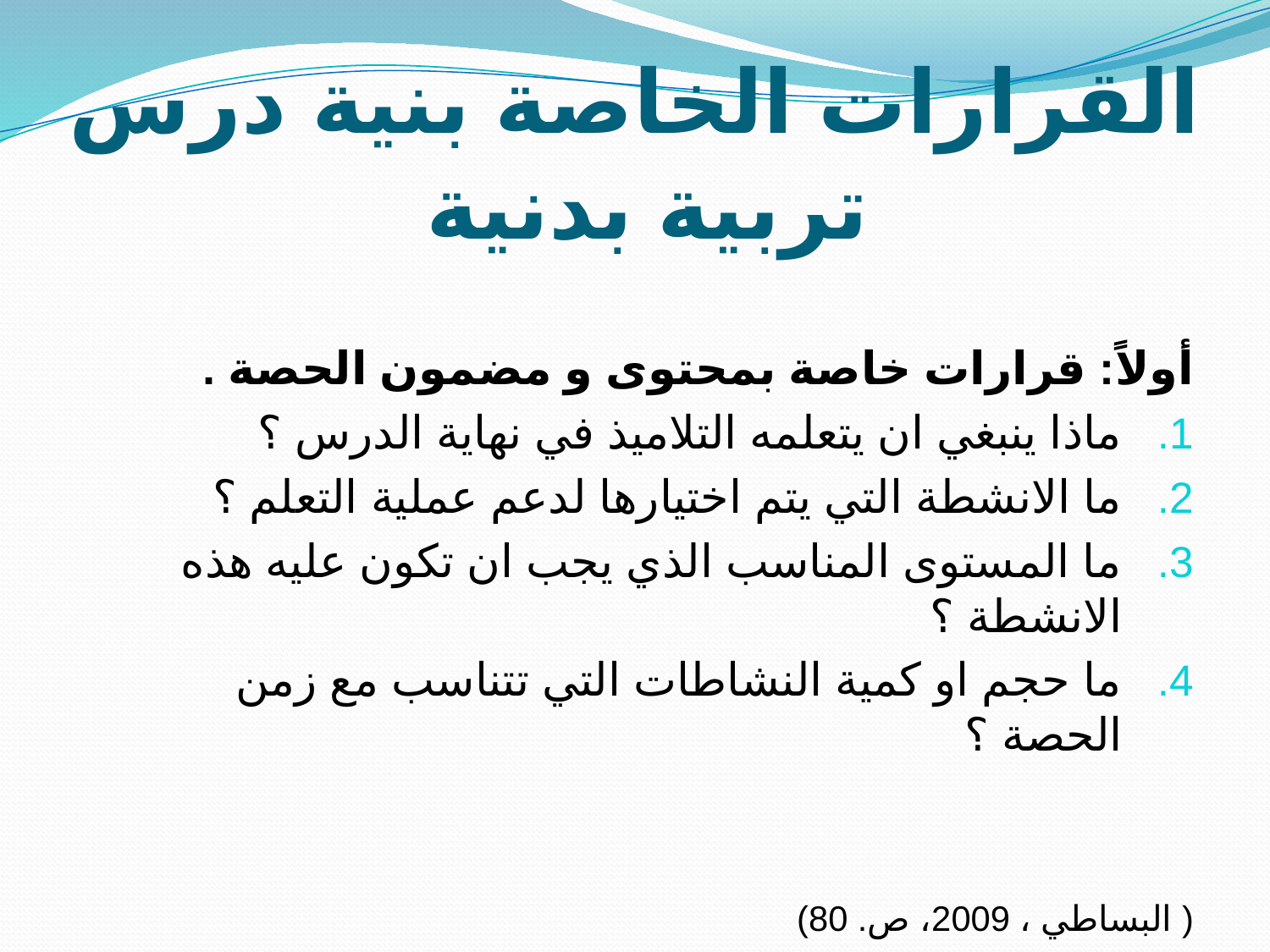

# القرارات الخاصة بنية درس تربية بدنية

أولاً: قرارات خاصة بمحتوى و مضمون الحصة .
ماذا ينبغي ان يتعلمه التلاميذ في نهاية الدرس ؟
ما الانشطة التي يتم اختيارها لدعم عملية التعلم ؟
ما المستوى المناسب الذي يجب ان تكون عليه هذه الانشطة ؟
ما حجم او كمية النشاطات التي تتناسب مع زمن الحصة ؟

( البساطي ، 2009، ص. 80)